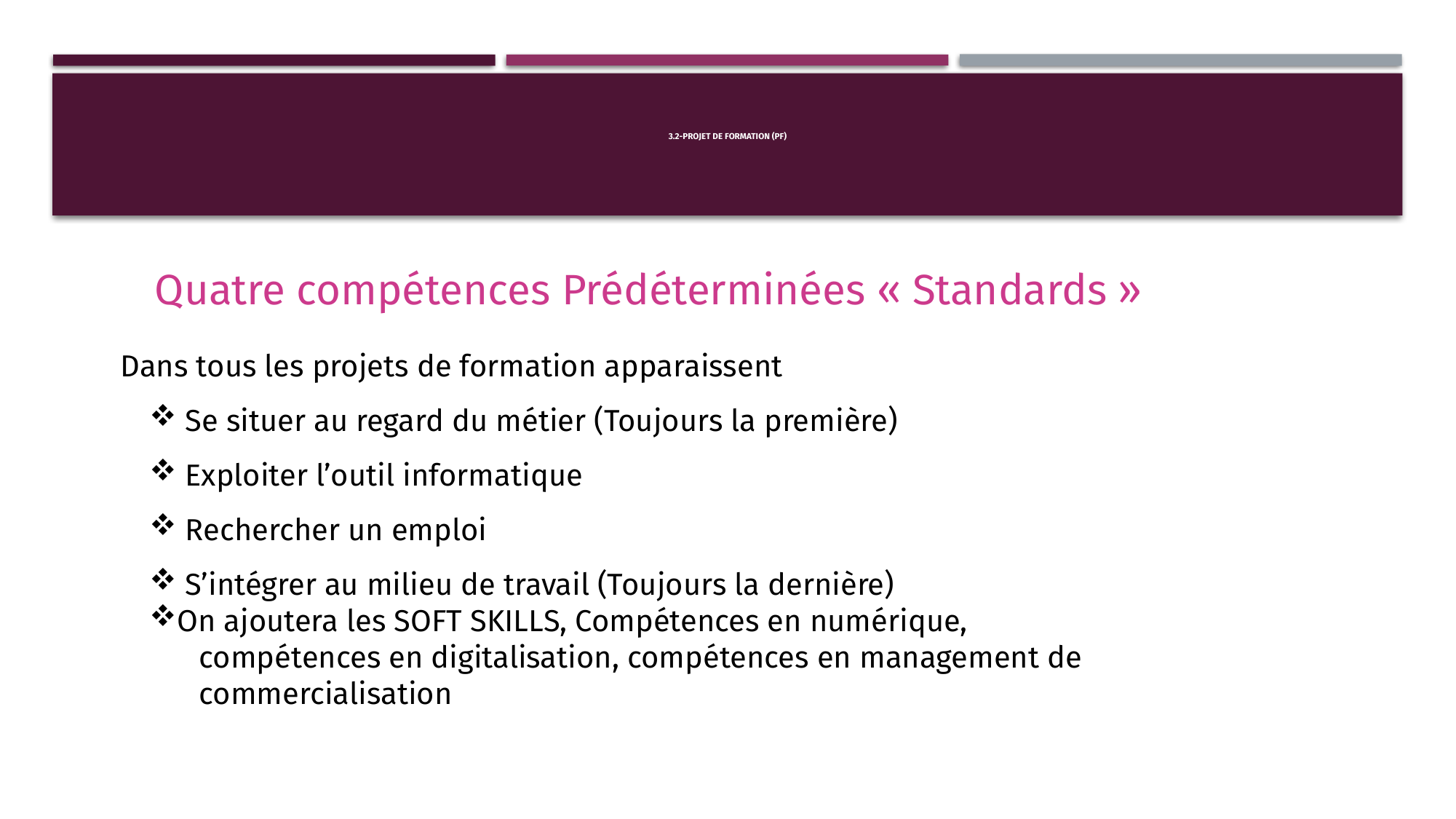

# 3.2-PROJET DE FORMATION (PF)

Quatre compétences Prédéterminées « Standards »

Dans tous les projets de formation apparaissent
 Se situer au regard du métier (Toujours la première)
 Exploiter l’outil informatique
 Rechercher un emploi
 S’intégrer au milieu de travail (Toujours la dernière)
On ajoutera les SOFT SKILLS, Compétences en numérique,
   compétences en digitalisation, compétences en management de
   commercialisation